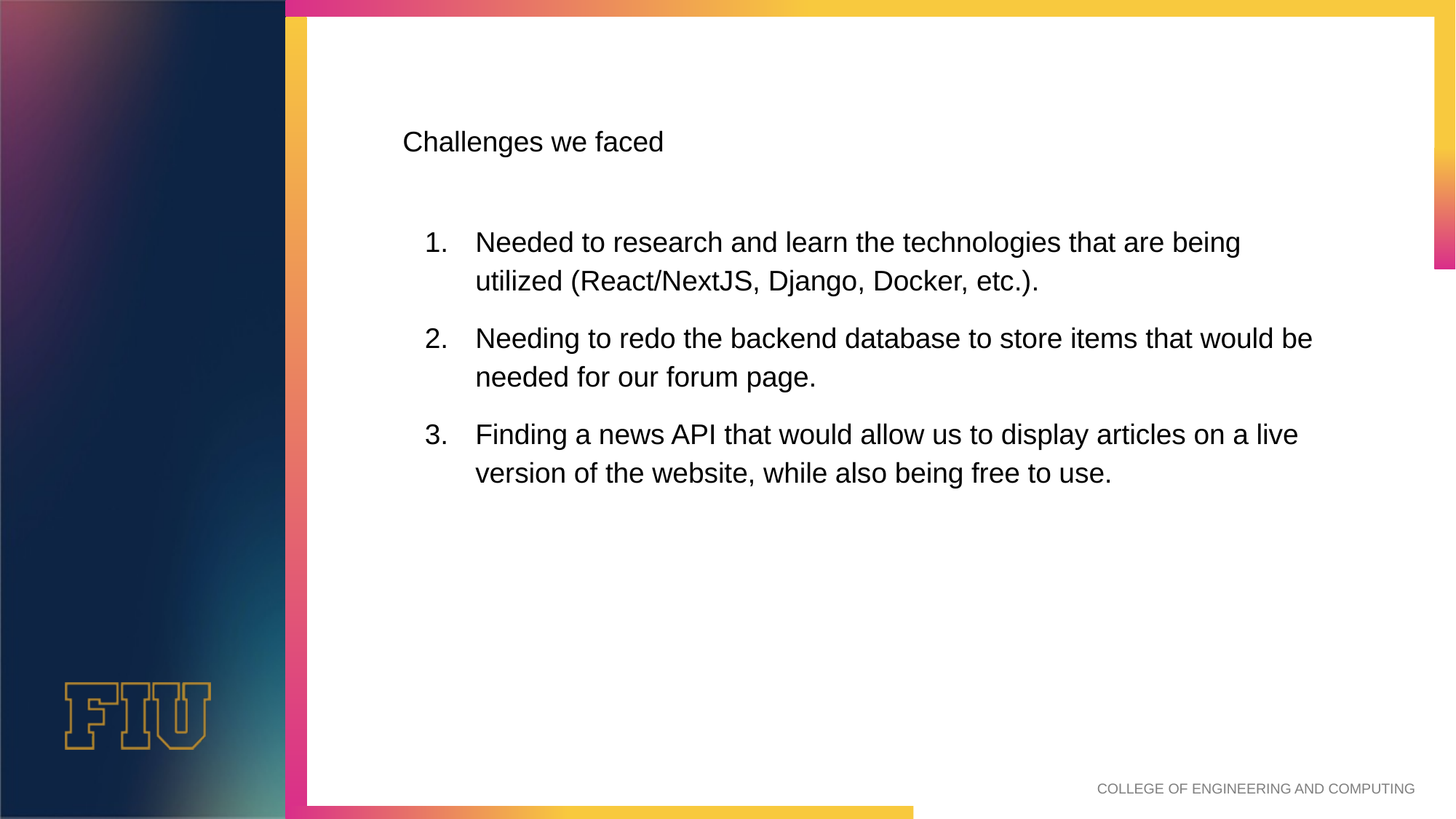

# Challenges we faced
Needed to research and learn the technologies that are being utilized (React/NextJS, Django, Docker, etc.).
Needing to redo the backend database to store items that would be needed for our forum page.
Finding a news API that would allow us to display articles on a live version of the website, while also being free to use.